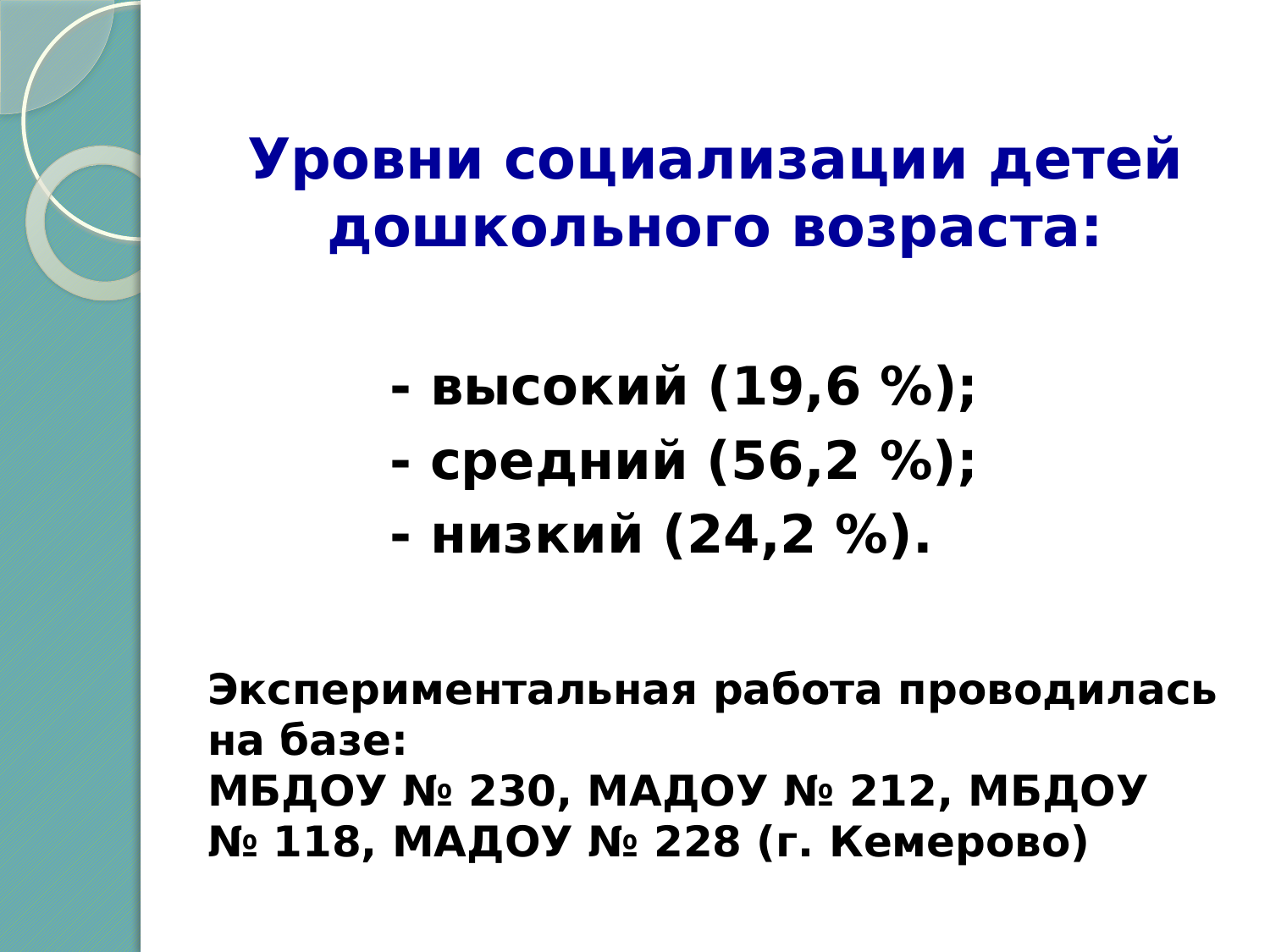

# Уровни социализации детей дошкольного возраста:
- высокий (19,6 %);
- средний (56,2 %);
- низкий (24,2 %).

Экспериментальная работа проводилась на базе:
МБДОУ № 230, МАДОУ № 212, МБДОУ    № 118, МАДОУ № 228 (г. Кемерово)